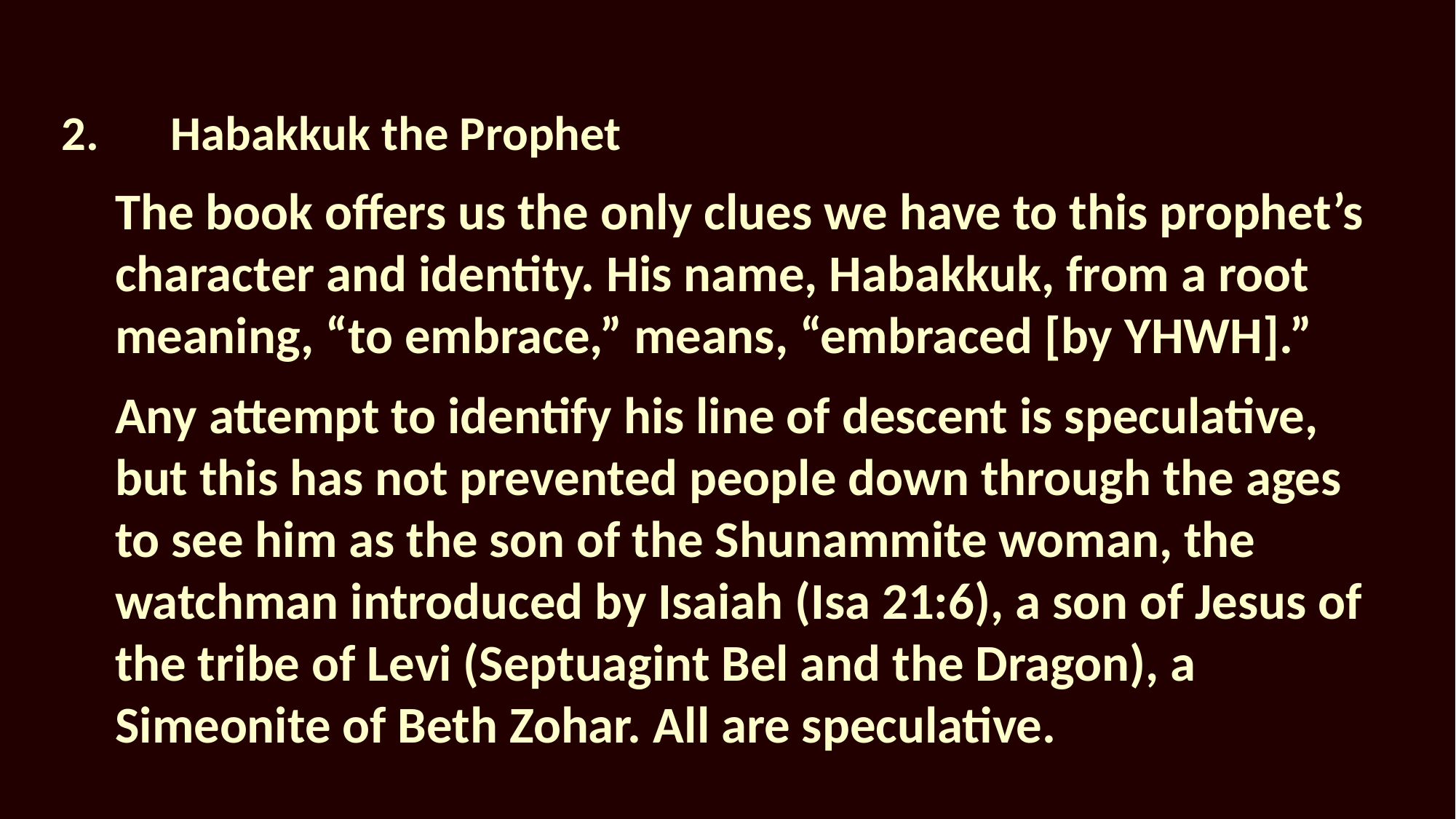

2.	Habakkuk the Prophet
The book offers us the only clues we have to this prophet’s character and identity. His name, Habakkuk, from a root meaning, “to embrace,” means, “embraced [by YHWH].”
Any attempt to identify his line of descent is speculative, but this has not prevented people down through the ages to see him as the son of the Shunammite woman, the watchman introduced by Isaiah (Isa 21:6), a son of Jesus of the tribe of Levi (Septuagint Bel and the Dragon), a Simeonite of Beth Zohar. All are speculative.